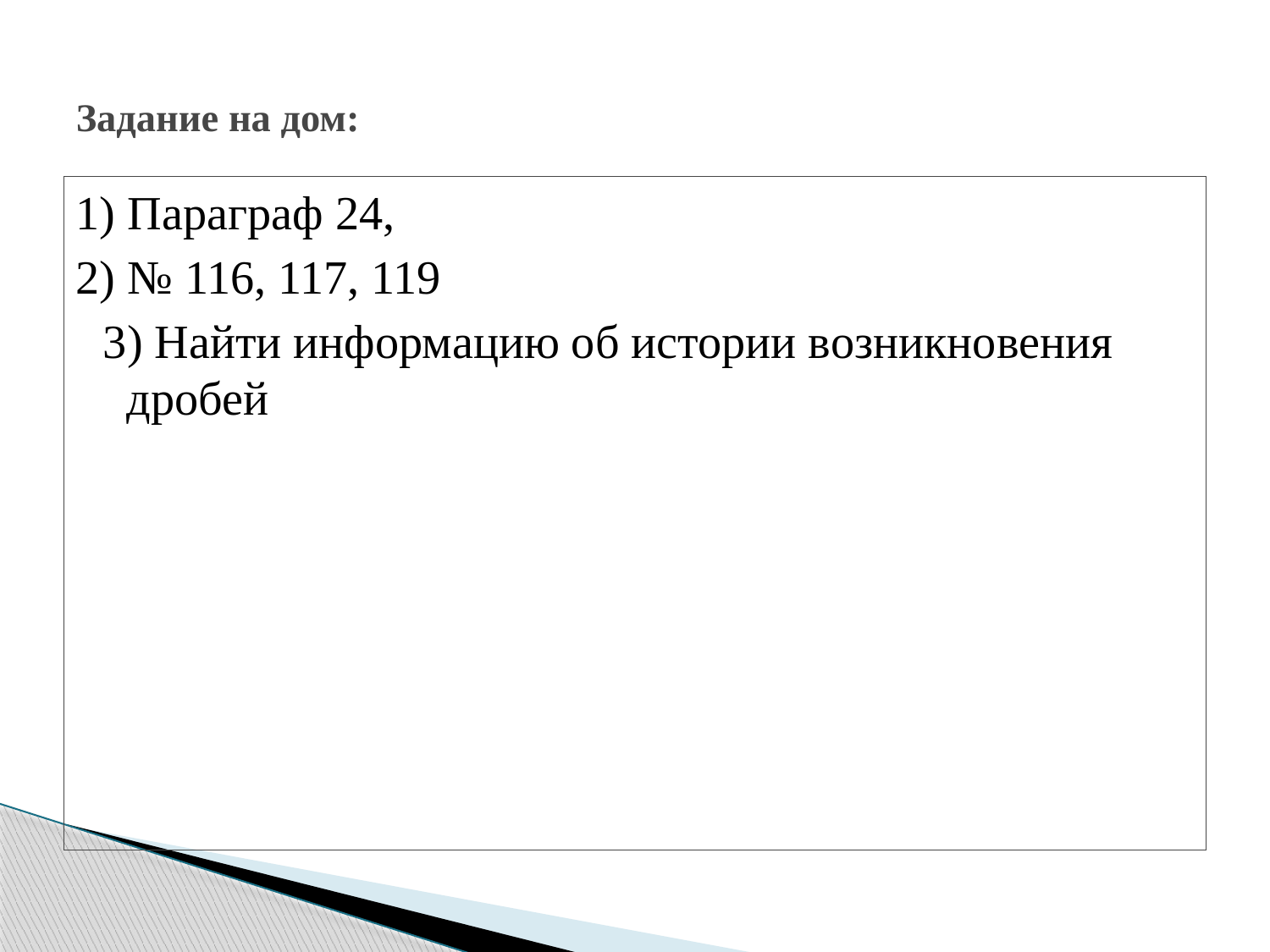

# Задание на дом:
1) Параграф 24,
2) № 116, 117, 119
 3) Найти информацию об истории возникновения дробей